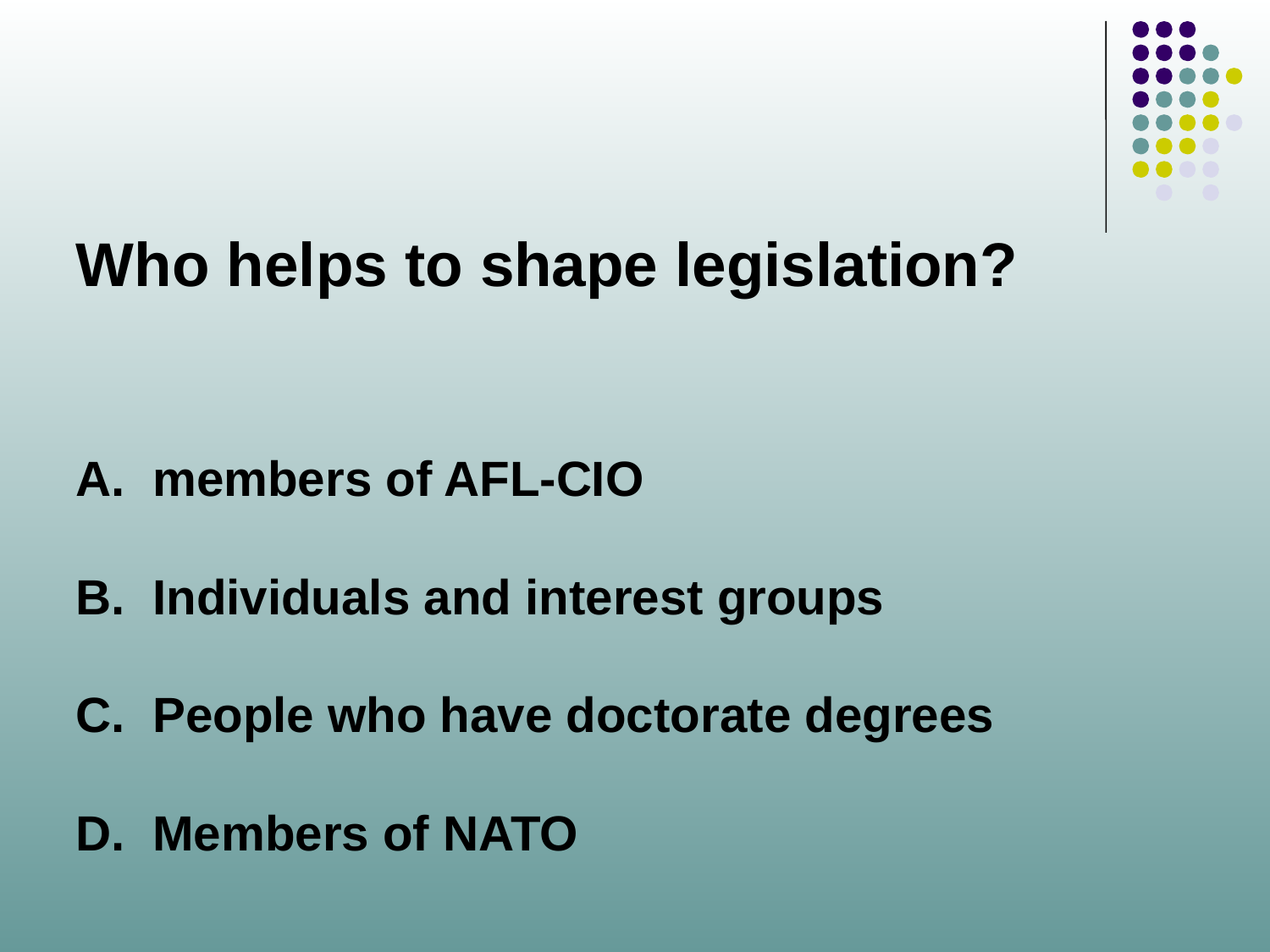

Who helps to shape legislation?
A.  members of AFL-CIO
B.  Individuals and interest groups
C.  People who have doctorate degrees
D.  Members of NATO